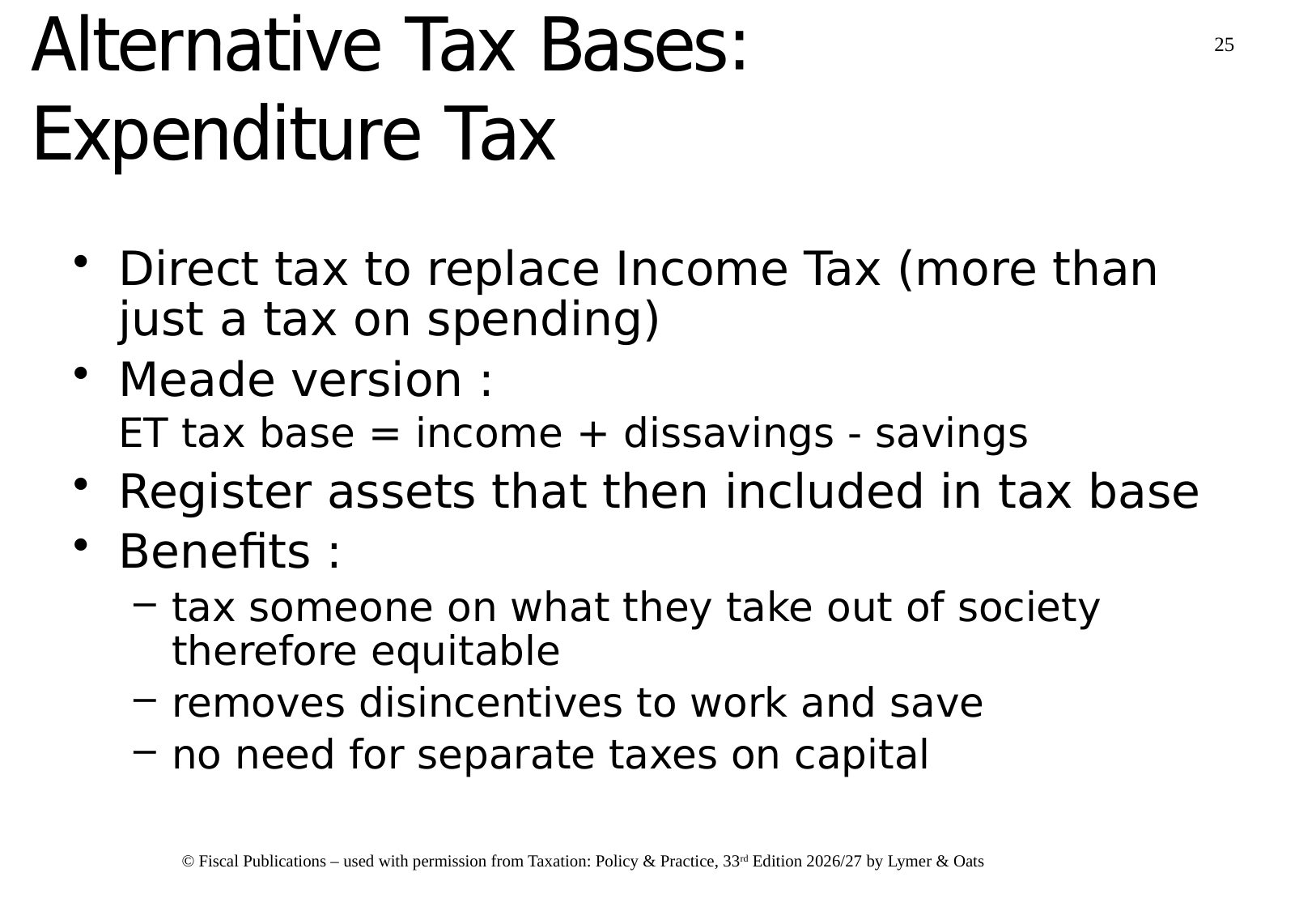

# Alternative Tax Bases: Expenditure Tax

Direct tax to replace Income Tax (more than just a tax on spending)
Meade version :
ET tax base = income + dissavings - savings
Register assets that then included in tax base
Benefits :
tax someone on what they take out of society therefore equitable
removes disincentives to work and save
no need for separate taxes on capital